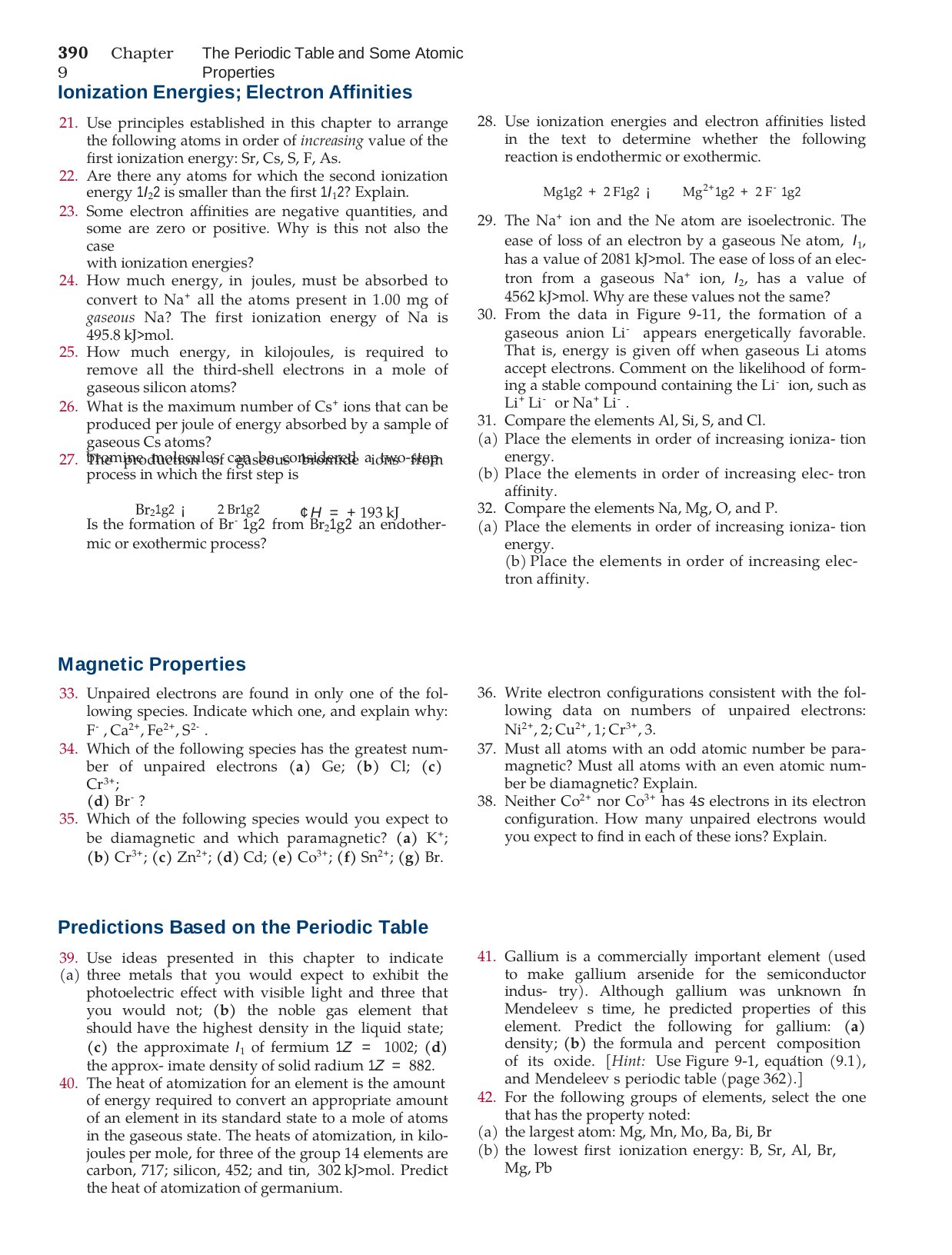

390	Chapter 9
The Periodic Table and Some Atomic Properties
Ionization Energies; Electron Affinities
Use principles established in this chapter to arrange the following atoms in order of increasing value of the first ionization energy: Sr, Cs, S, F, As.
Are there any atoms for which the second ionization energy 1I22 is smaller than the first 1I12? Explain.
Some electron affinities are negative quantities, and some are zero or positive. Why is this not also the case
with ionization energies?
How much energy, in  joules, must be absorbed to convert to Na+  all the atoms present in 1.00 mg of gaseous  Na?  The  first  ionization  energy  of  Na  is 495.8 kJ>mol.
How  much  energy,  in  kilojoules,  is  required  to remove  all  the  third-shell  electrons  in  a  mole  of gaseous silicon atoms?
What is the maximum number of Cs+ ions that can be produced per joule of energy absorbed by a sample of gaseous Cs atoms?
The   production   of   gaseous   bromide   ions   from
Use ionization energies and electron affinities listed in the text to determine whether the following reaction is endothermic or exothermic.
Mg1g2  +  2 F1g2  ¡   Mg2+1g2  +  2 F-1g2
The Na+  ion and the Ne atom are isoelectronic. The ease of loss of an electron by a gaseous Ne atom,  I1, has a value of 2081 kJ>mol. The ease of loss of an elec- tron  from  a  gaseous  Na+   ion,  I2,  has  a  value  of 4562 kJ>mol. Why are these values not the same?
From  the  data  in  Figure  9-11,  the  formation  of  a
gaseous anion Li-  appears energetically favorable. That is, energy is given off when gaseous Li atoms accept electrons. Comment on the likelihood of form- ing a stable compound containing the Li- ion, such as Li+ Li- or Na+ Li-.
Compare the elements Al, Si, S, and Cl.
Place the elements in order of increasing ioniza- tion energy.
Place the elements in order of increasing elec- tron affinity.
Compare the elements Na, Mg, O, and P.
Place the elements in order of increasing ioniza- tion energy.
Place the elements in order of increasing elec-
tron affinity.
bromine  molecules  can  be  considered  a  two-step
 ¢H =  + 193 kJ
process in which the first step is
Br21g2  ¡   2 Br1g2
Is the formation of Br-1g2  from Br21g2  an endother- mic or exothermic process?
Magnetic Properties
Unpaired electrons are found in only one of the fol- lowing species. Indicate which one, and explain why: F-, Ca2+, Fe2+, S2-.
Which of the following species has the greatest num- ber  of  unpaired  electrons  (a)  Ge;  (b)  Cl;  (c)  Cr3+;
(d) Br-?
Which of the following species would you expect to be  diamagnetic  and  which  paramagnetic?  (a)  K+; (b) Cr3+; (c) Zn2+; (d) Cd; (e) Co3+; (f) Sn2+; (g) Br.
Write electron configurations consistent with the fol- lowing  data  on  numbers  of   unpaired  electrons: Ni2+, 2; Cu2+, 1; Cr3+, 3.
Must all atoms with an odd atomic number be para- magnetic? Must all atoms with an even atomic num- ber be diamagnetic? Explain.
Neither Co2+  nor Co3+  has 4s electrons in its electron configuration. How many unpaired electrons would you expect to find in each of these ions? Explain.
Predictions Based on the Periodic Table
Use  ideas  presented  in   this  chapter   to  indicate
three metals that you would expect to exhibit the photoelectric effect with visible light and three that you would not; (b) the noble gas element that should have the highest density in the liquid state;  (c) the approximate I1 of fermium 1Z =  1002; (d) the approx- imate density of solid radium 1Z =  882.
The heat of atomization for an element is the amount
of energy required to convert an appropriate amount of an element in its standard state to a mole of atoms in the gaseous state. The heats of atomization, in kilo- joules per mole, for three of the group 14 elements are carbon, 717; silicon, 452; and tin,  302 kJ>mol. Predict the heat of atomization of germanium.
Gallium is a commercially important element (used to make gallium arsenide for the semiconductor indus- try). Although gallium was unknown in Mendeleev s time, he predicted properties of this element. Predict the following for gallium: (a) density; (b) the formula and  percent  composition  of  its  oxide.  [Hint:  Use Figure 9-1, equation (9.1), and Mendeleev s periodic table (page 362).]
For the following groups of elements, select the one that has the property noted:
the largest atom: Mg, Mn, Mo, Ba, Bi, Br
the  lowest first  ionization energy: B, Sr, Al, Br, Mg, Pb